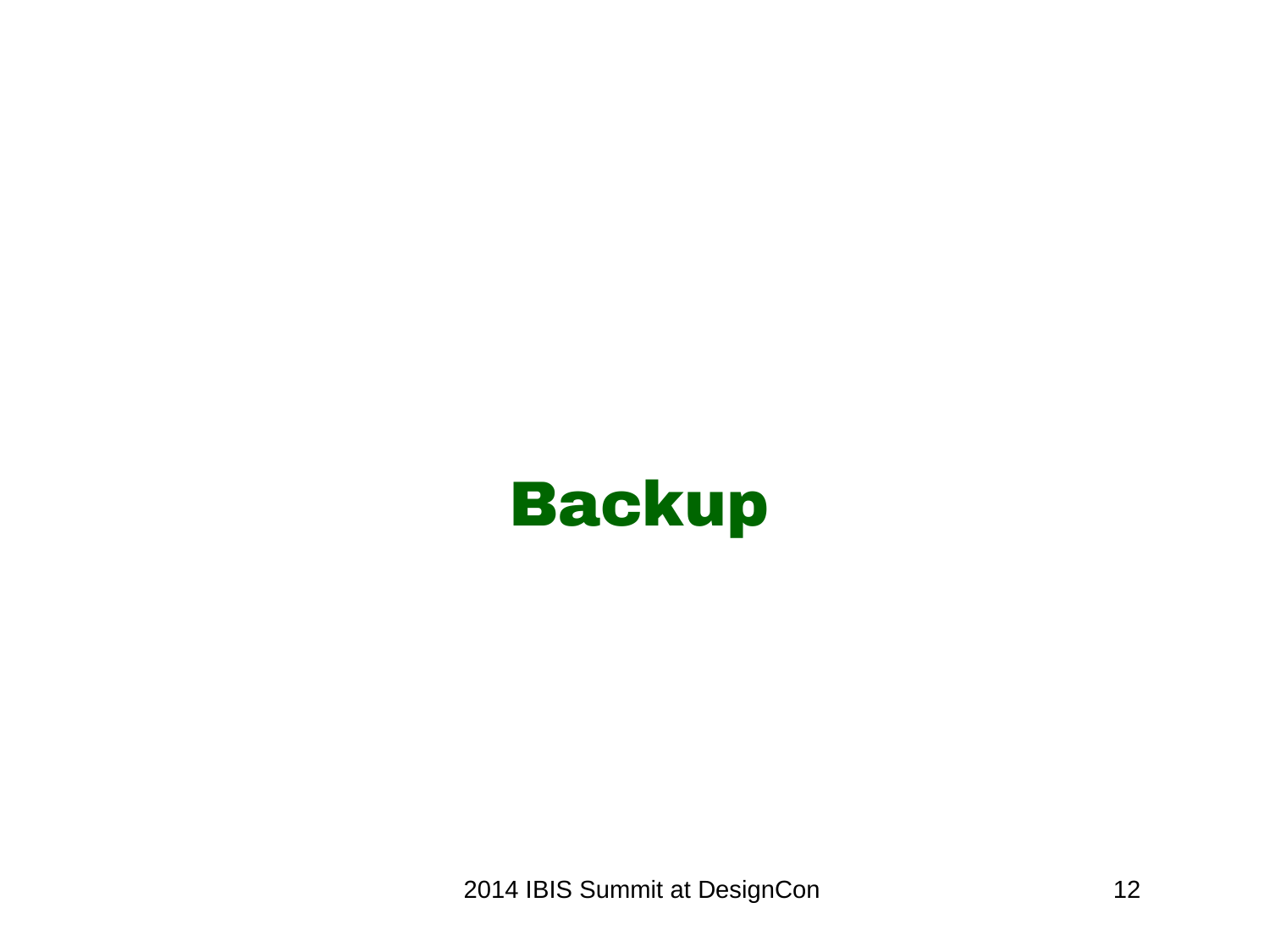

# Backup

2014 IBIS Summit at DesignCon
12